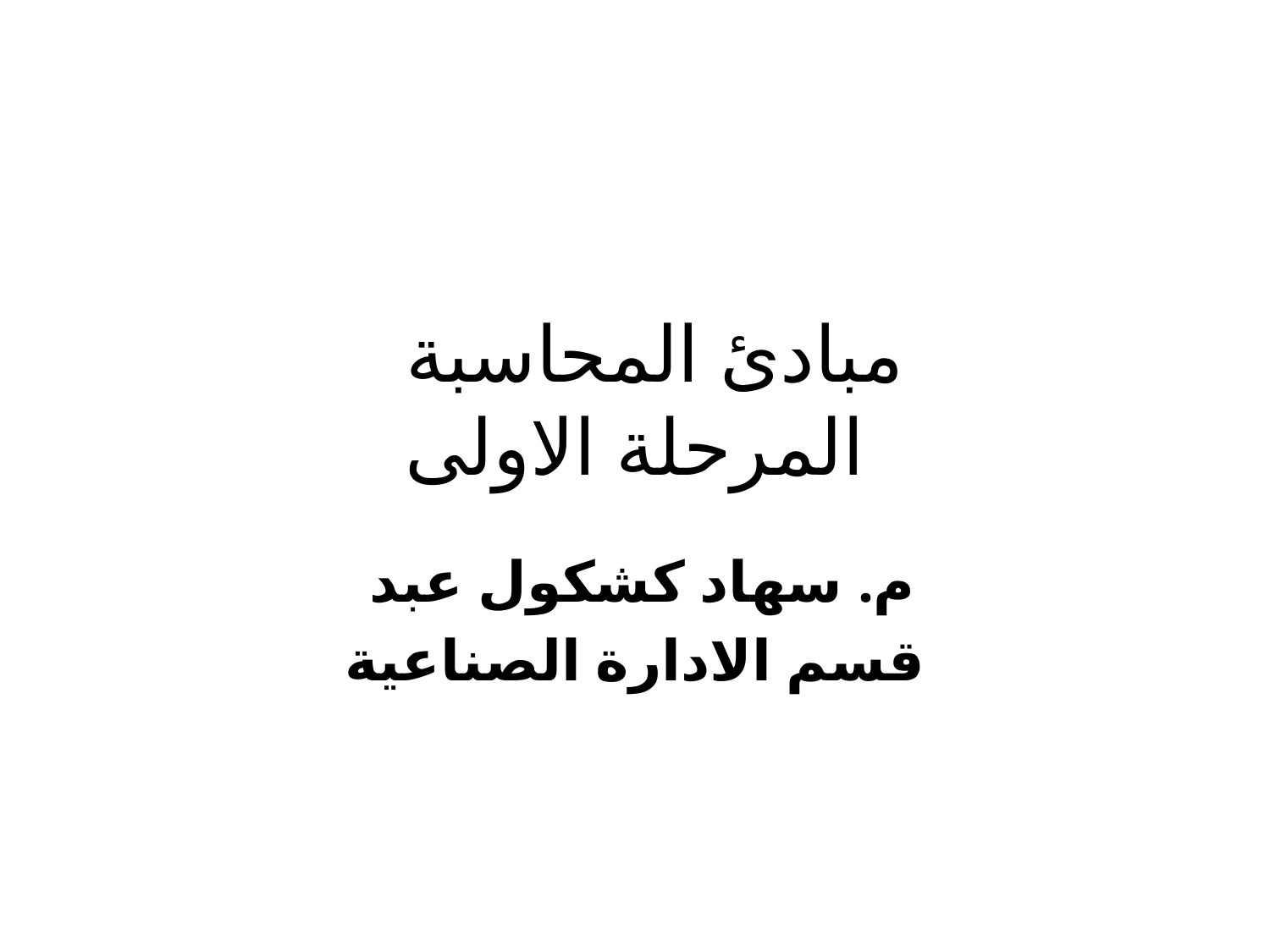

# مبادئ المحاسبة المرحلة الاولى
 م. سهاد كشكول عبد
قسم الادارة الصناعية